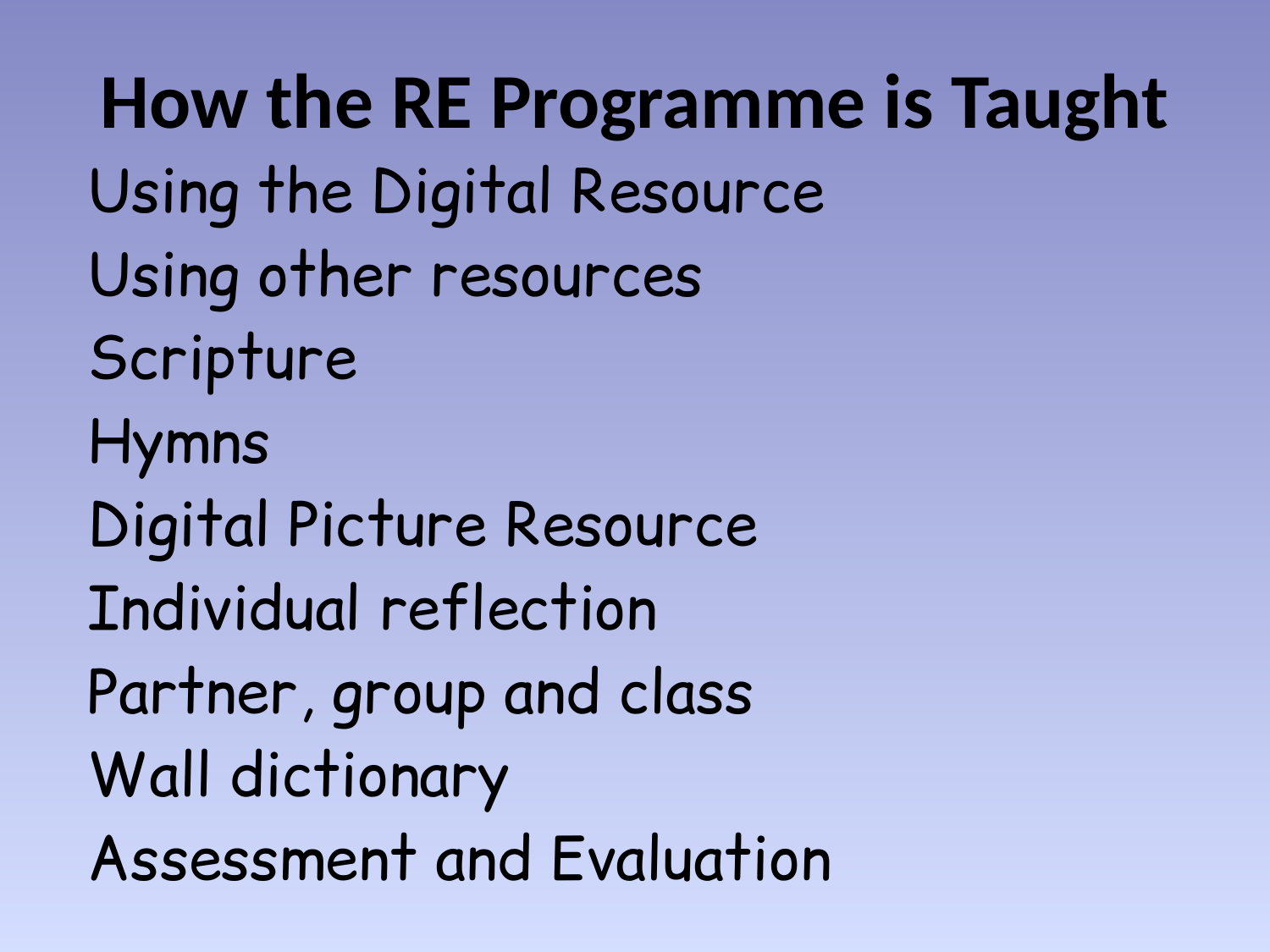

# How the RE Programme is Taught
Using the Digital Resource
Using other resources
Scripture
Hymns
Digital Picture Resource
Individual reflection
Partner, group and class
Wall dictionary
Assessment and Evaluation